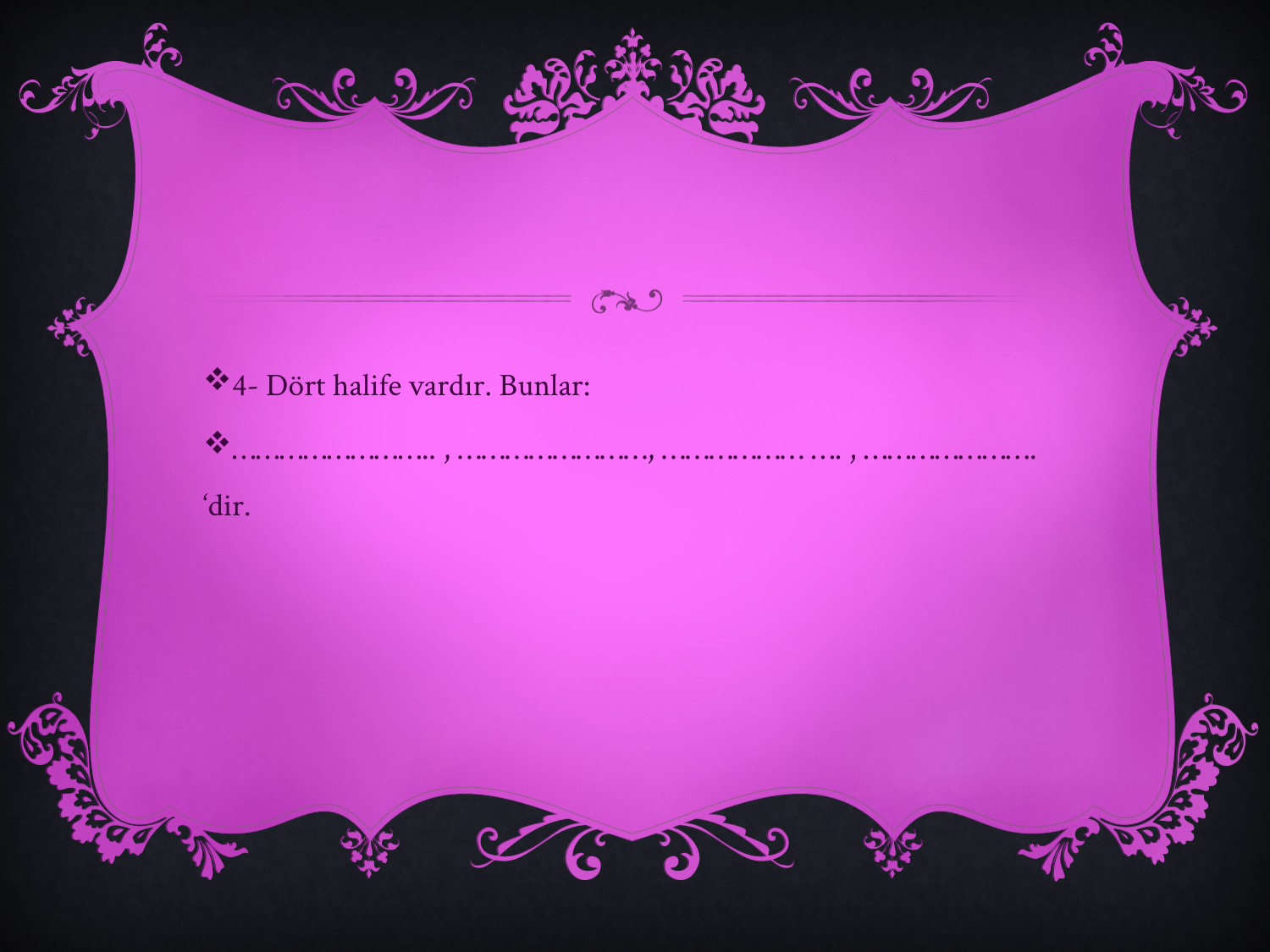

#
4- Dört halife vardır. Bunlar:
…………………….. , ……………………, ……………… …. , …………………. ‘dir.